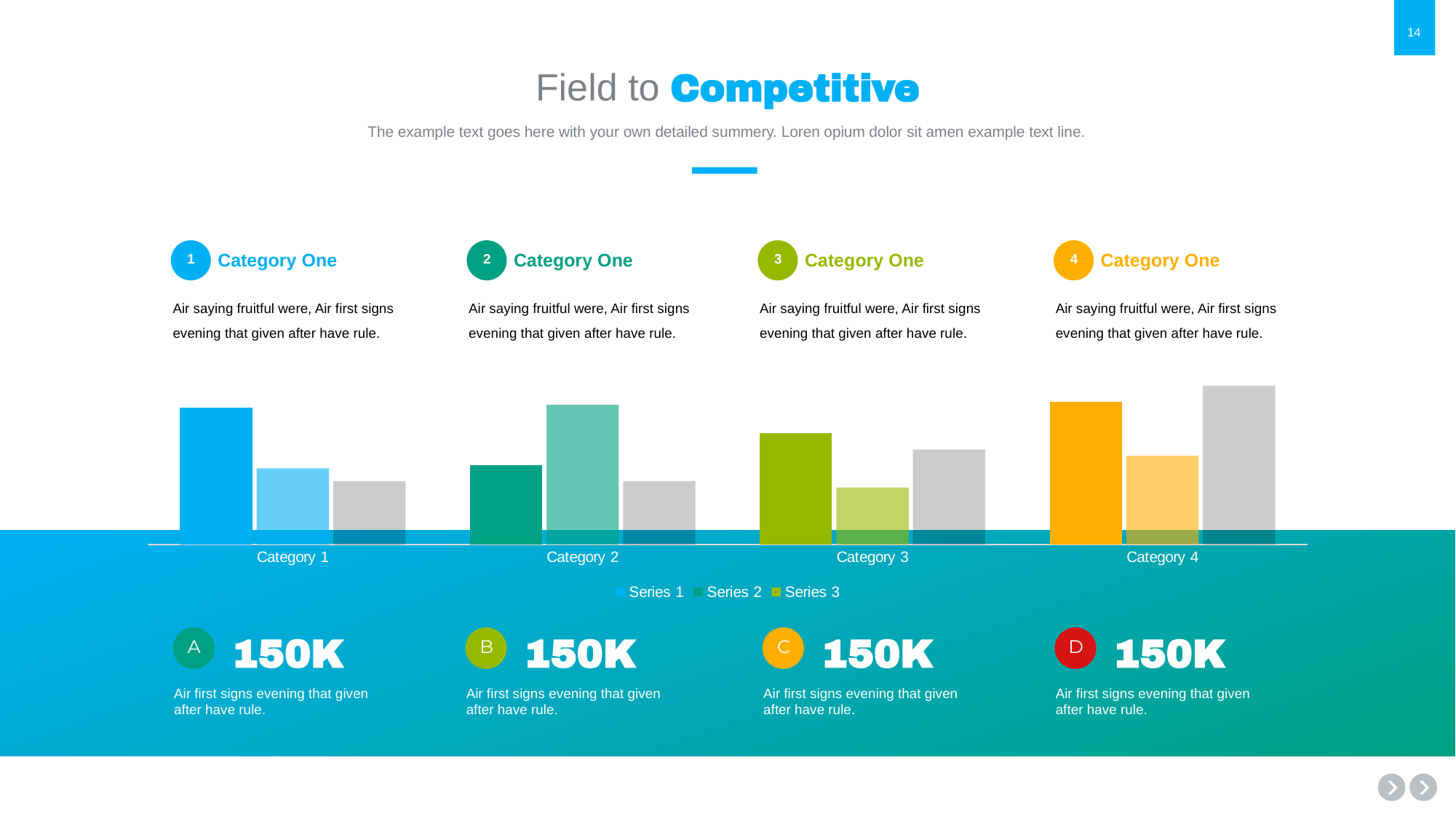

# Field to Competitive
The example text goes here with your own detailed summery. Loren opium dolor sit amen example text line.

Category One
Category One
Category One
Category One
1
2
3
4
Air saying fruitful were, Air first signs evening that given after have rule.
Air saying fruitful were, Air first signs evening that given after have rule.
Air saying fruitful were, Air first signs evening that given after have rule.
Air saying fruitful were, Air first signs evening that given after have rule.

### Chart

| Category | Series 1 | Series 2 | Series 3 |
|---|---|---|---|
| Category 1 | 4.3 | 2.4 | 2.0 |
| Category 2 | 2.5 | 4.4 | 2.0 |
| Category 3 | 3.5 | 1.8 | 3.0 |
| Category 4 | 4.5 | 2.8 | 5.0 |
150K
150K
150K
150K

A
B
C
D
Air first signs evening that given after have rule.
Air first signs evening that given after have rule.
Air first signs evening that given after have rule.
Air first signs evening that given after have rule.